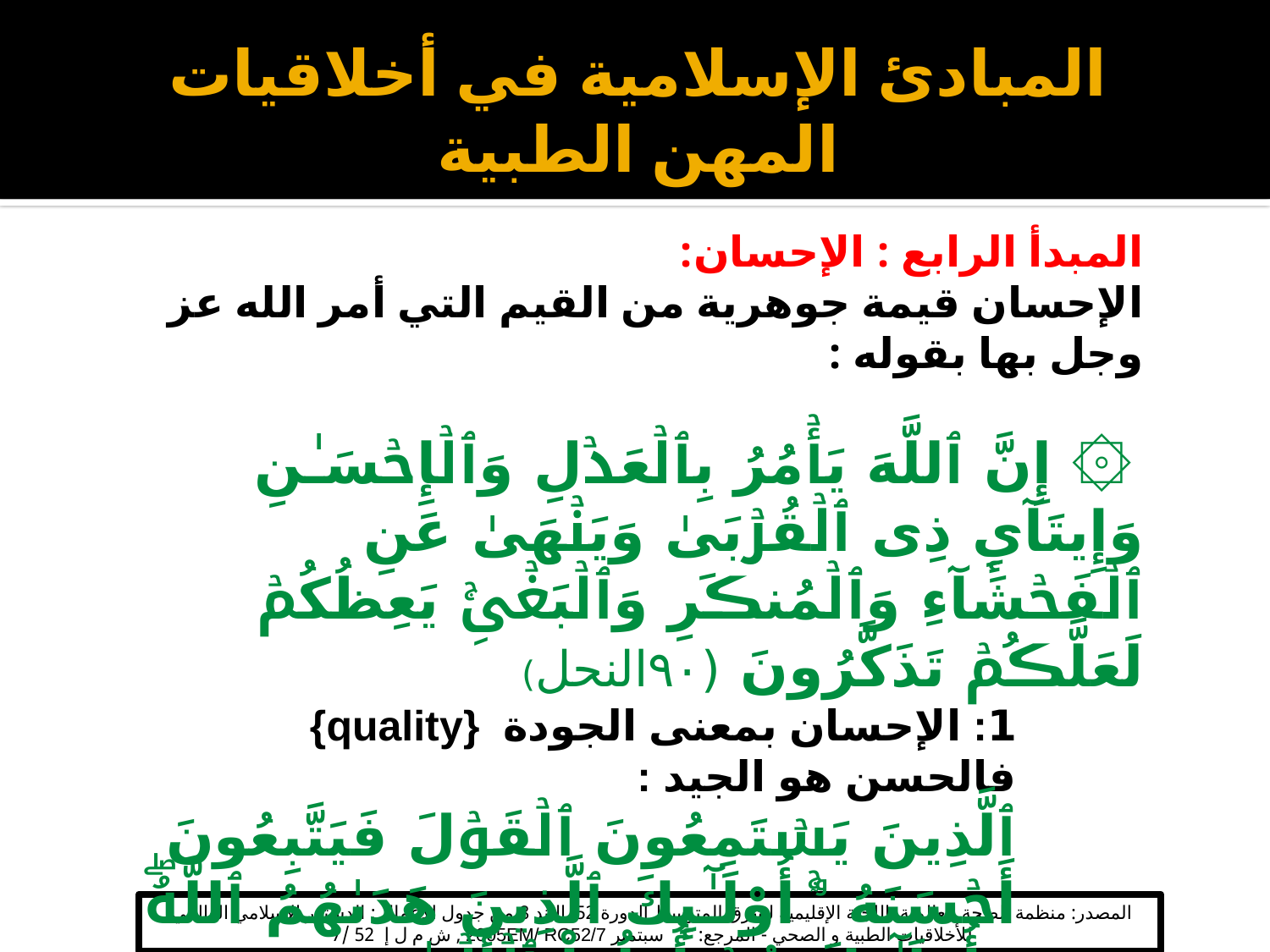

# المبادئ الإسلامية في أخلاقيات المهن الطبية
المبدأ الرابع : الإحسان:
الإحسان قيمة جوهرية من القيم التي أمر الله عز وجل بها بقوله :

 ۞ إِنَّ ٱللَّهَ يَأۡمُرُ بِٱلۡعَدۡلِ وَٱلۡإِحۡسَـٰنِ وَإِيتَآىِٕ ذِى ٱلۡقُرۡبَىٰ وَيَنۡهَىٰ عَنِ ٱلۡفَحۡشَآءِ وَٱلۡمُنڪَرِ وَٱلۡبَغۡىِ‌ۚ يَعِظُكُمۡ لَعَلَّڪُمۡ تَذَكَّرُونَ (٩٠النحل)
1: الإحسان بمعنى الجودة  {quality} فالحسن هو الجيد :
ٱلَّذِينَ يَسۡتَمِعُونَ ٱلۡقَوۡلَ فَيَتَّبِعُونَ أَحۡسَنَهُ ۥۤ‌ۚ أُوْلَـٰٓٮِٕكَ ٱلَّذِينَ هَدَٮٰهُمُ ٱللَّهُ‌ۖ وَأُوْلَـٰٓٮِٕكَ هُمۡ أُوْلُواْ ٱلۡأَلۡبَـٰبِ (الزمر ١٨﻿) قال النبي    «إن الله كتب الإحسان على كل شيء» وهنا ينبع مفهوم الجودة في الخدمات الصحية.
2: : الإحسان بمعنى العطاء و الرفق  و كذلك صحوة الضمير و مراقبة الله  عز وجل في كل تصرف و سلوك  يقول النبي علي السلام: الإحسان أن تعبد الله كأنك تراه  .

المصدر: منظمة الصحة العالمية  اللجنة الإقليمية لشرق المتوسط الدورة 52  البند 8 من جدول الأعمال : الدستور الإسلامي العالمي  للأخلاقيات الطبية و الصحي - المرجع:       سبتمبر 2005EM/ RC52/7 , ش م ل إ  52 /7